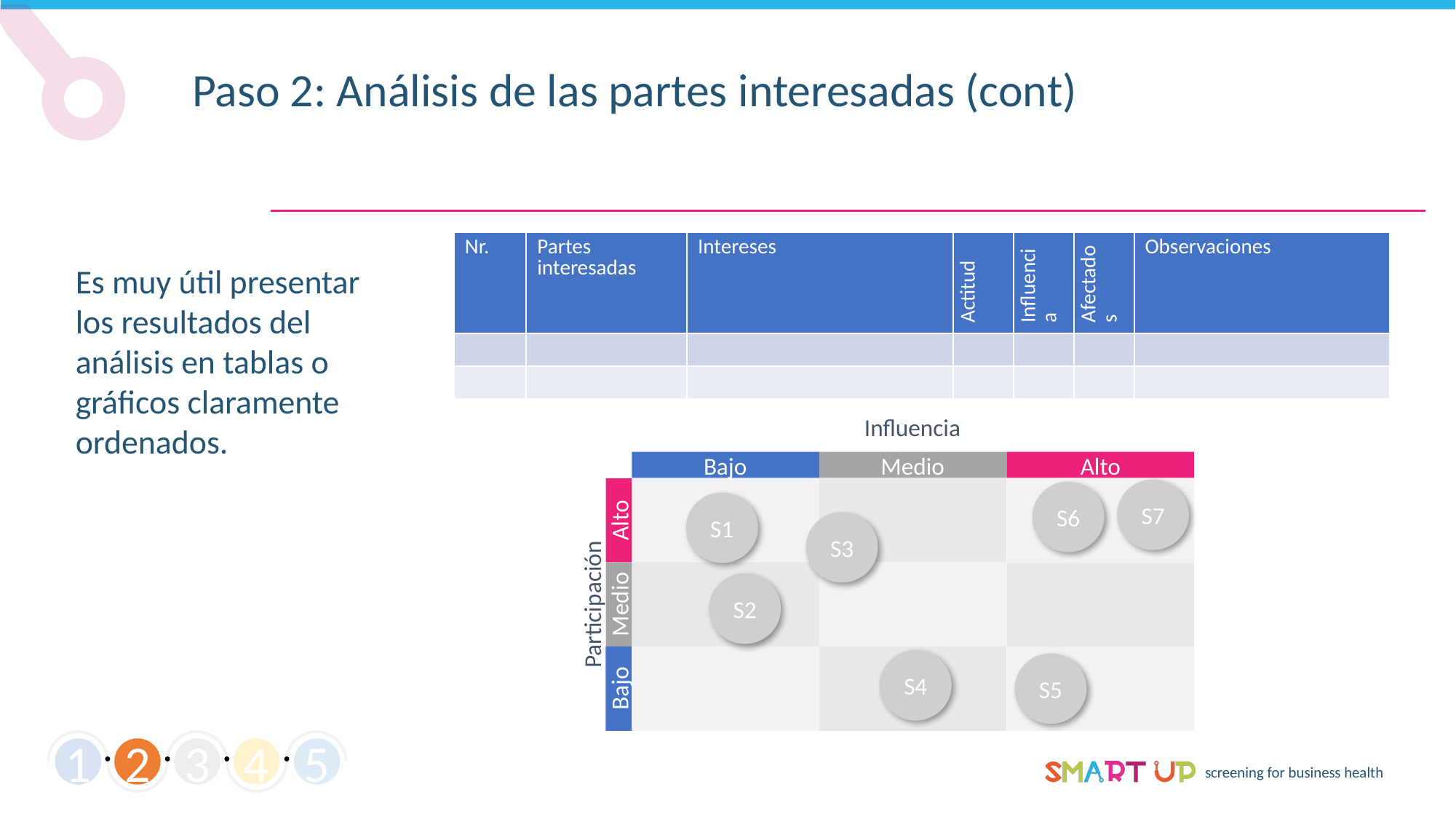

Paso 2: Análisis de las partes interesadas (cont)
| Nr. | Partes interesadas | Intereses | Actitud | Influencia | Afectados | Observaciones |
| --- | --- | --- | --- | --- | --- | --- |
|  |  |  |  |  |  |  |
|  |  |  |  |  |  |  |
Es muy útil presentar los resultados del análisis en tablas o gráficos claramente ordenados.
Influencia
Bajo
Medio
Alto

S7
S6
S1
Alto
S3

S2
Participación
Medio

S4
S5
Bajo
1
2
3
4
5